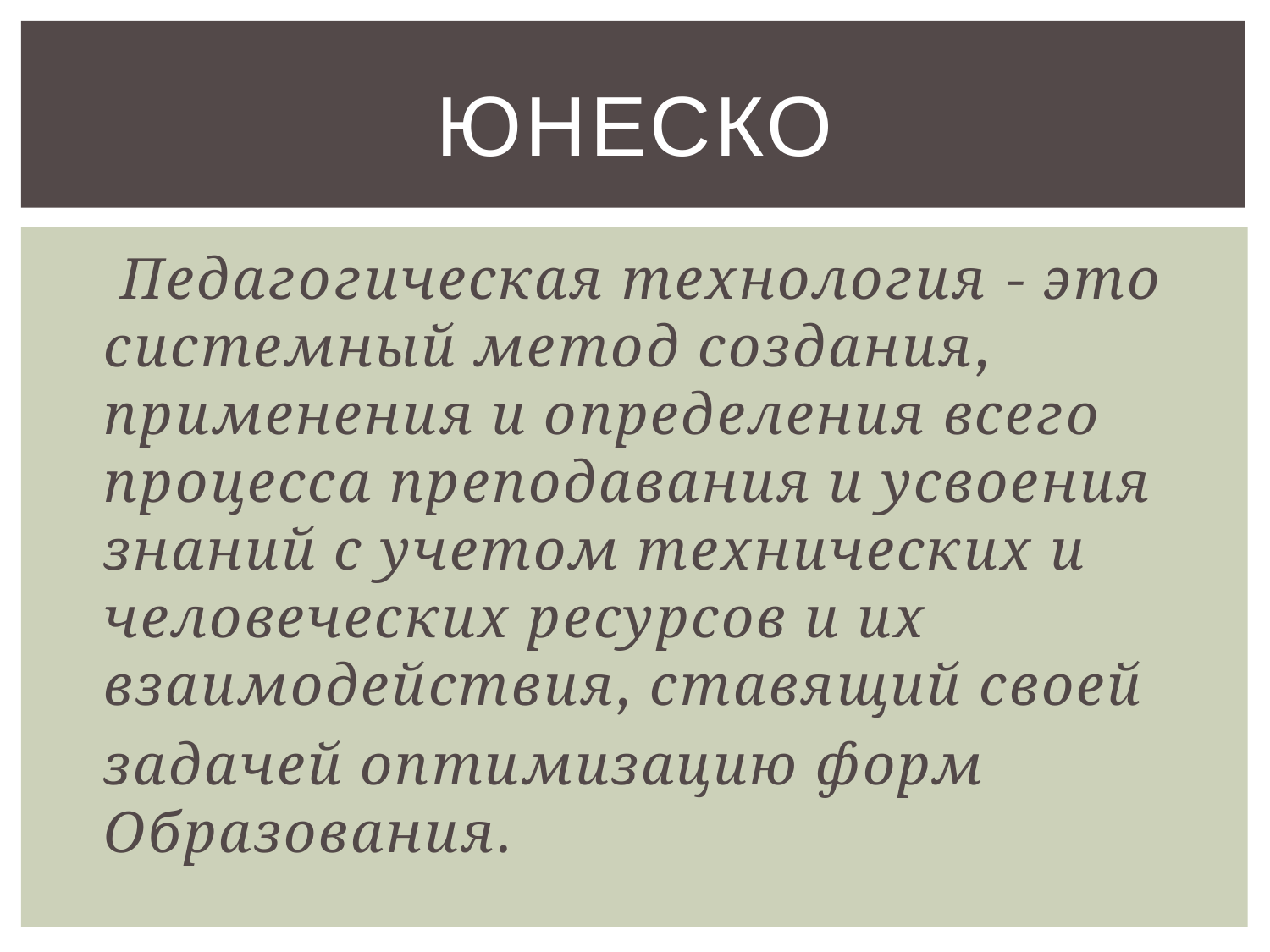

# ЮНЕСКО
 Педагогическая технология - это системный метод создания, применения и определения всего процесса преподавания и усвоения знаний с учетом технических и человеческих ресурсов и их взаимодействия, ставящий своей
задачей оптимизацию форм Образования.